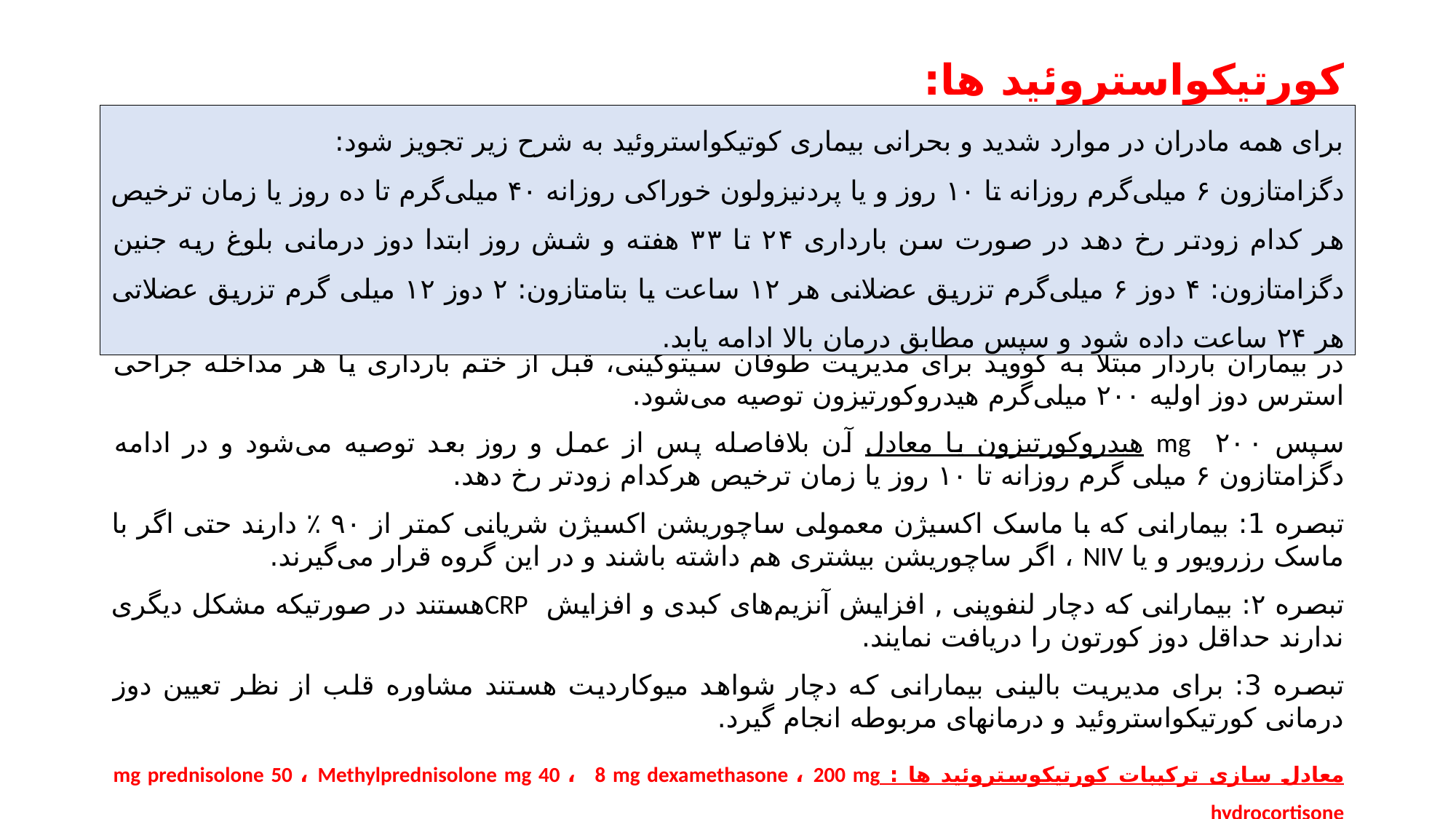

# کورتیکواستروئید ها:
برای همه مادران در موارد شدید و بحرانی بیماری کوتیکواستروئید به شرح زیر تجویز شود:
دگزامتازون ۶ میلی‌گرم روزانه تا ۱۰ روز و یا پردنیزولون خوراکی روزانه ۴۰ میلی‌گرم تا ده روز یا زمان ترخیص هر کدام زودتر رخ دهد در صورت سن بارداری ۲۴ تا ۳۳ هفته و شش روز ابتدا دوز درمانی بلوغ ریه جنین دگزامتازون: ۴ دوز ۶ میلی‌گرم تزریق عضلانی هر ۱۲ ساعت یا بتامتازون: ۲ دوز ۱۲ میلی گرم تزریق عضلاتی هر ۲۴ ساعت داده شود و سپس مطابق درمان بالا ادامه یابد.

در بیماران باردار مبتلا به کووید برای مدیریت طوفان سیتوکینی، قبل از ختم بارداری یا هر مداخله جراحی استرس دوز اولیه ۲۰۰ میلی‌گرم هیدروکورتیزون توصیه می‌شود.
سپس ۲۰۰  mg هیدروکورتیزون یا معادل آن بلافاصله پس از عمل و روز بعد توصیه می‌شود و در ادامه دگزامتازون ۶ میلی گرم روزانه تا ۱۰ روز یا زمان ترخیص هرکدام زودتر رخ دهد.
تبصره 1: بیمارانی که با ماسک اکسیژن معمولی ساچوریشن اکسیژن شریانی کمتر از ۹۰ ٪ دارند حتی اگر با ماسک رزرویور و یا NIV ، اگر ساچوریشن بیشتری هم داشته باشند و در این گروه قرار می‌گیرند.
تبصره ۲: بیمارانی که دچار لنفوپنی , افزایش آنزیم‌های کبدی و افزایش  CRPهستند در صورتیکه مشکل دیگری ندارند حداقل دوز کورتون را دریافت نمایند.
تبصره 3: برای مدیریت بالینی بیمارانی که دچار شواهد میوکاردیت هستند مشاوره قلب از نظر تعیین دوز درمانی کورتیکواستروئید و درمانهای مربوطه انجام گیرد.
معادل سازی ترکیبات کورتیکوستروئید ها : mg prednisolone 50 ، Methylprednisolone mg 40 ،  8 mg dexamethasone ، 200 mg hydrocortisone